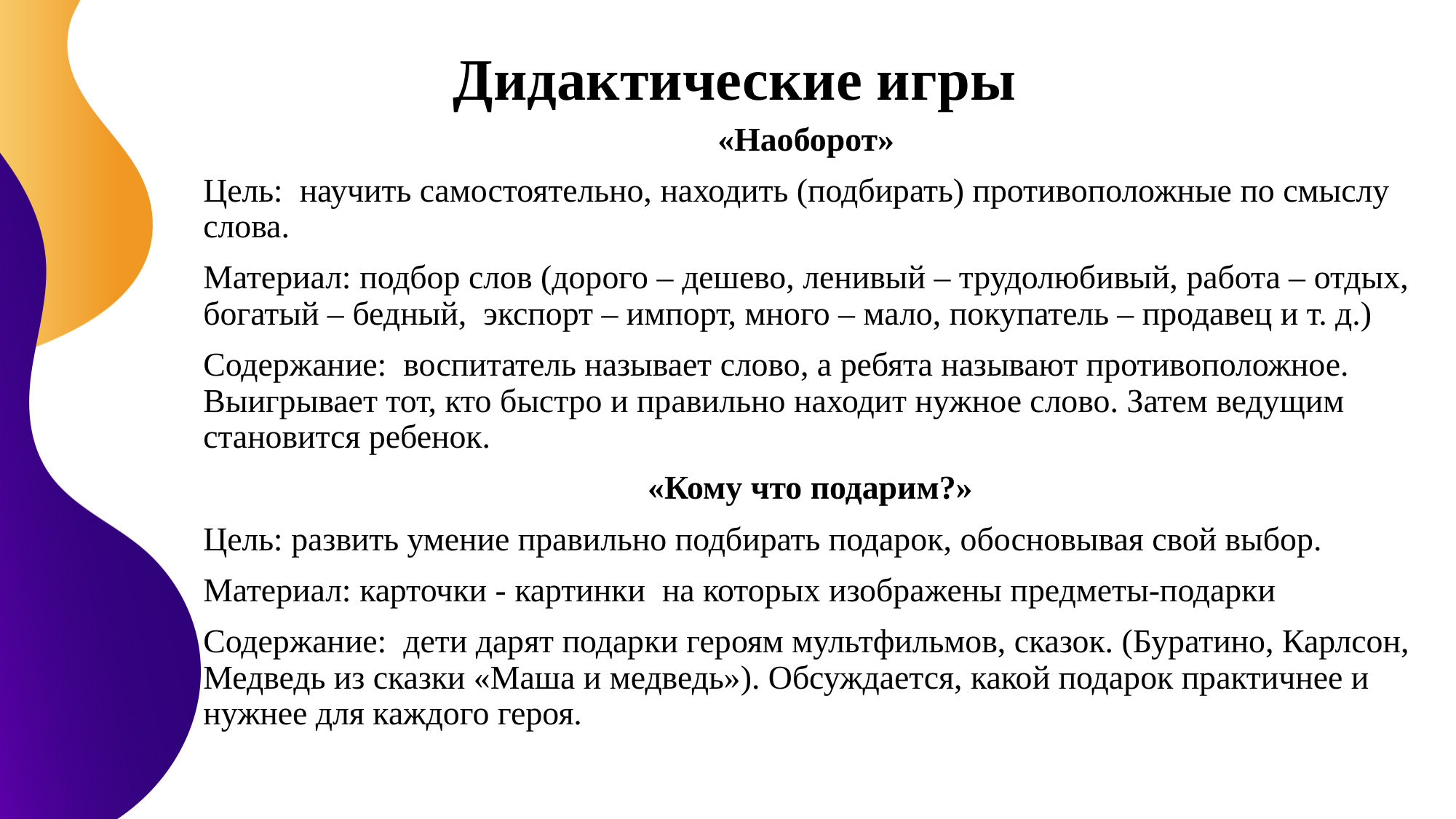

# Дидактические игры
«Наоборот»
Цель:  научить самостоятельно, находить (подбирать) противоположные по смыслу слова.
Материал: подбор слов (дорого – дешево, ленивый – трудолюбивый, работа – отдых, богатый – бедный,  экспорт – импорт, много – мало, покупатель – продавец и т. д.)
Содержание:  воспитатель называет слово, а ребята называют противоположное. Выигрывает тот, кто быстро и правильно находит нужное слово. Затем ведущим становится ребенок.
«Кому что подарим?»
Цель: развить умение правильно подбирать подарок, обосновывая свой выбор.
Материал: карточки - картинки  на которых изображены предметы-подарки
Содержание:  дети дарят подарки героям мультфильмов, сказок. (Буратино, Карлсон, Медведь из сказки «Маша и медведь»). Обсуждается, какой подарок практичнее и нужнее для каждого героя.